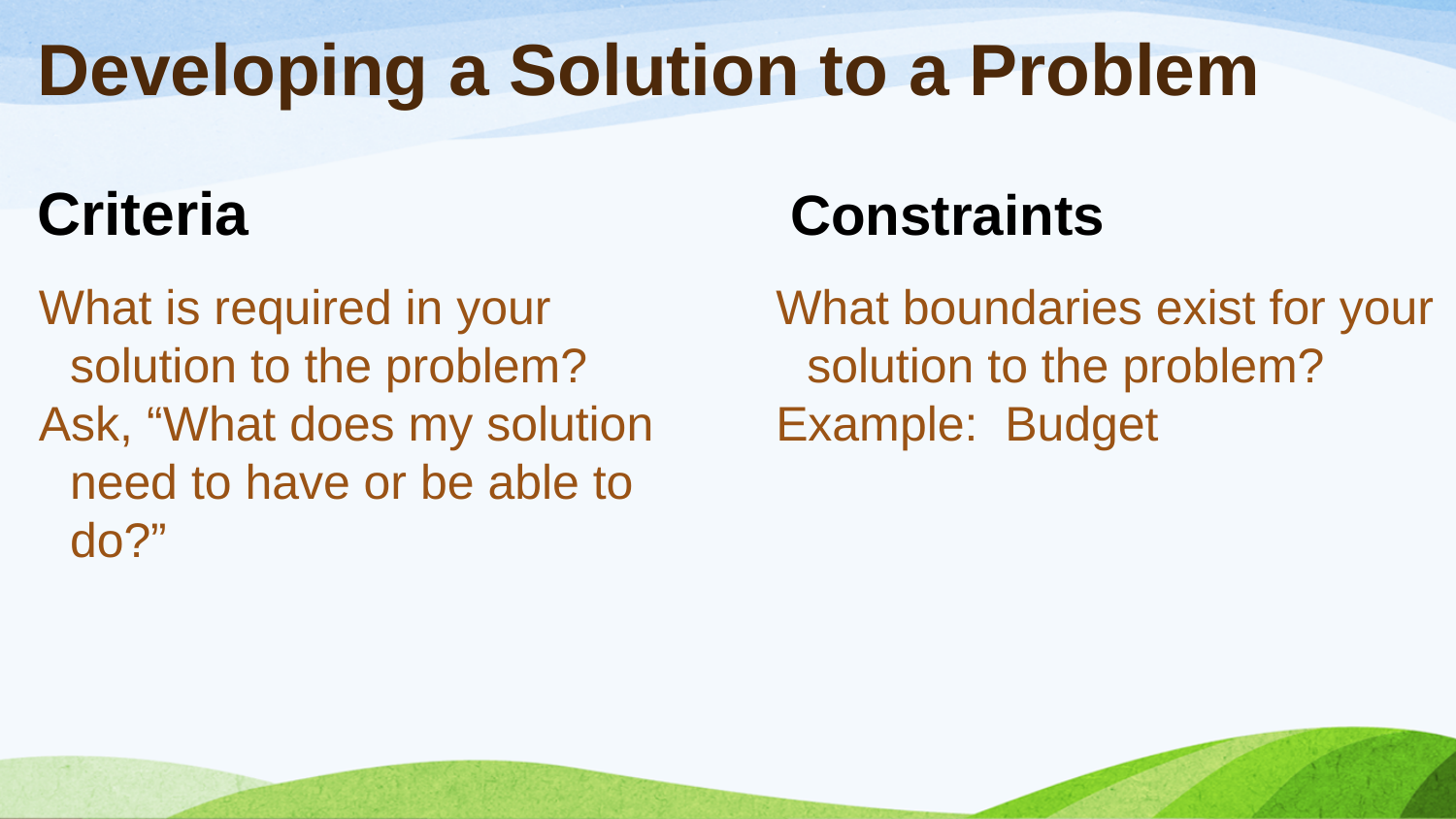

# Developing a Solution to a Problem
Criteria
Constraints
What is required in your solution to the problem?
Ask, “What does my solution need to have or be able to do?”
What boundaries exist for your solution to the problem?
Example:  Budget